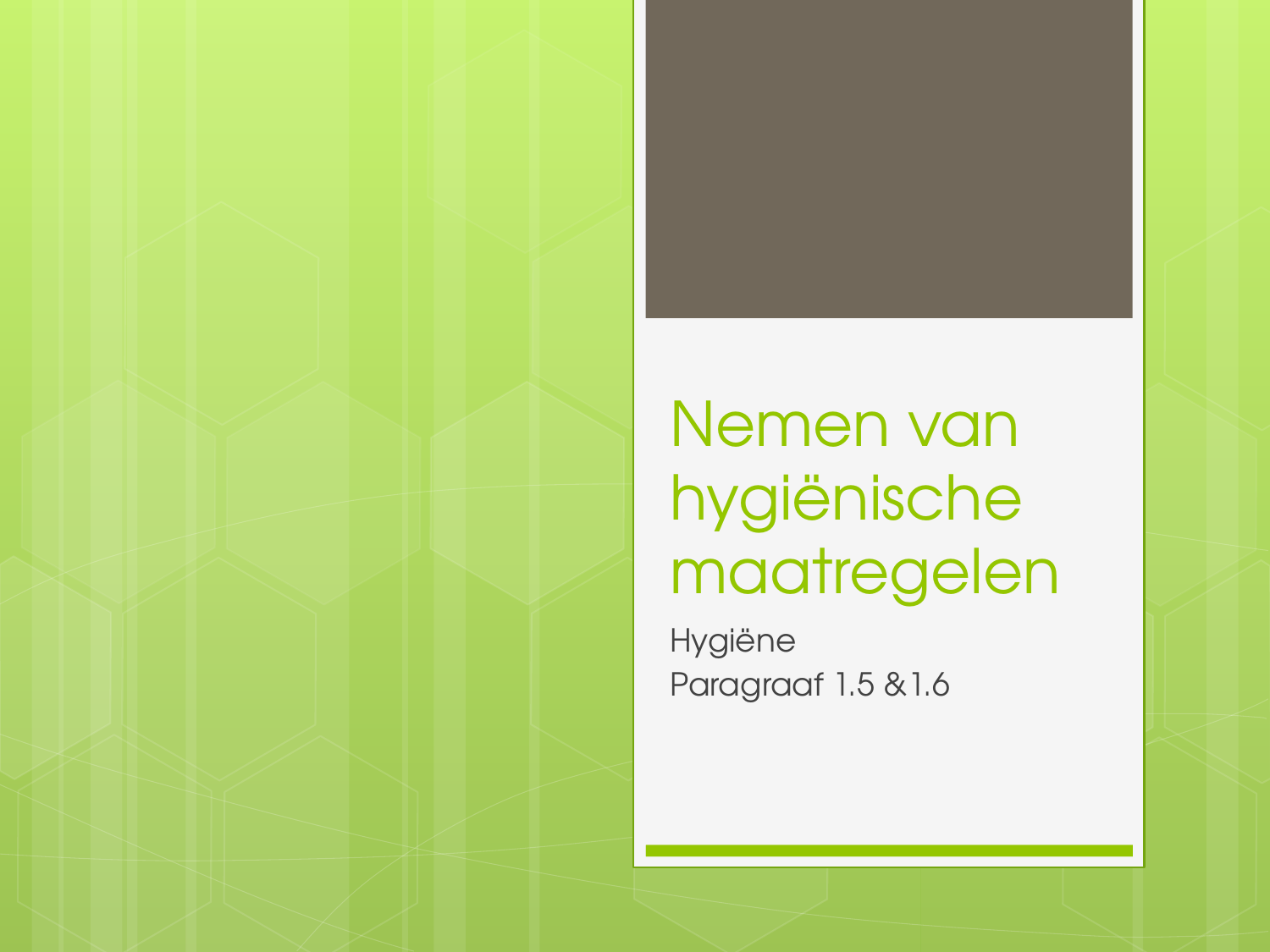

# Nemen van hygiënische maatregelen
Hygiëne
Paragraaf 1.5 &1.6